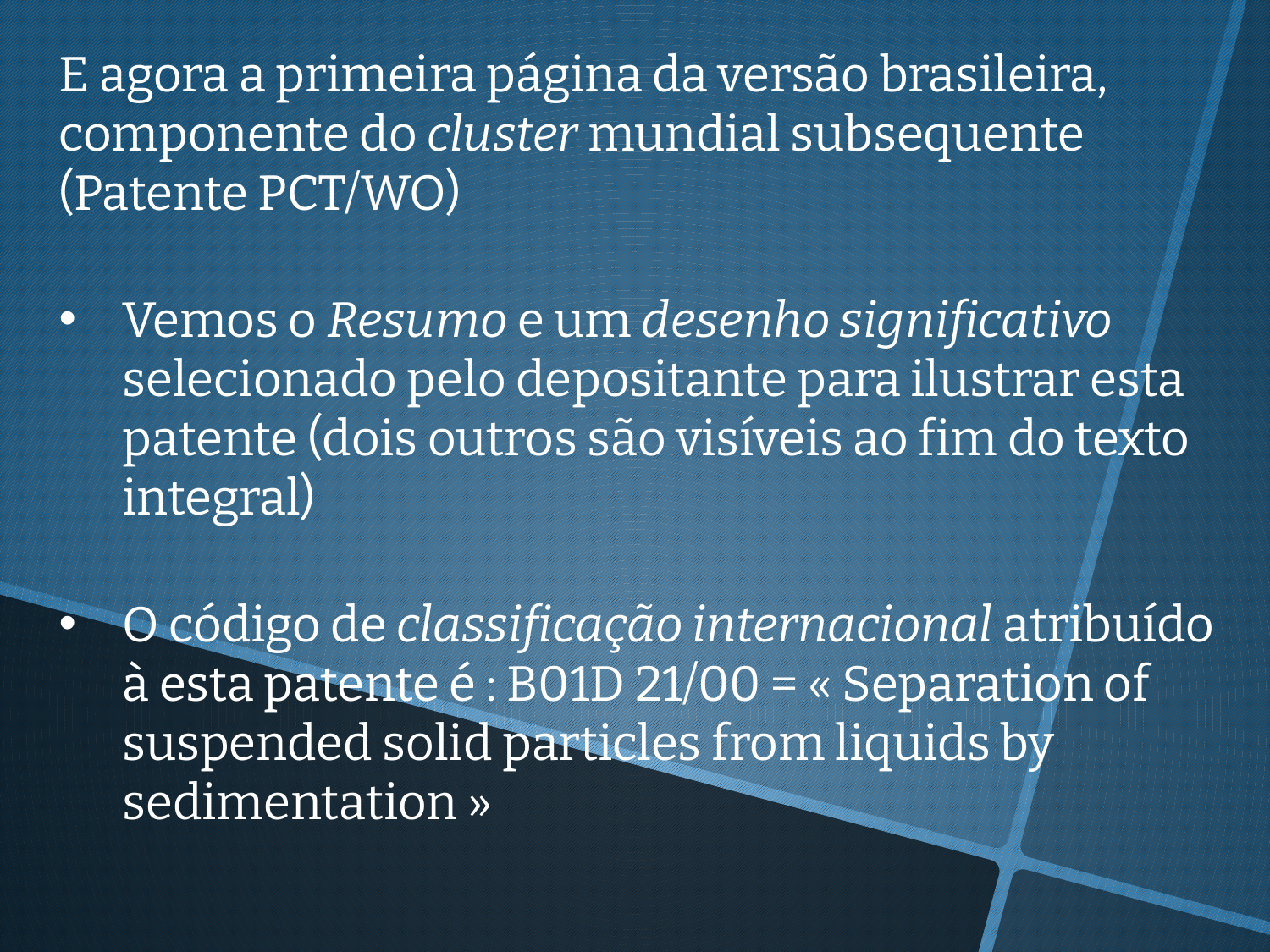

E agora a primeira página da versão brasileira, componente do cluster mundial subsequente (Patente PCT/WO)

Vemos o Resumo e um desenho significativo selecionado pelo depositante para ilustrar esta patente (dois outros são visíveis ao fim do texto integral)

O código de classificação internacional atribuído à esta patente é : B01D 21/00 = « Separation of suspended solid particles from liquids by sedimentation »